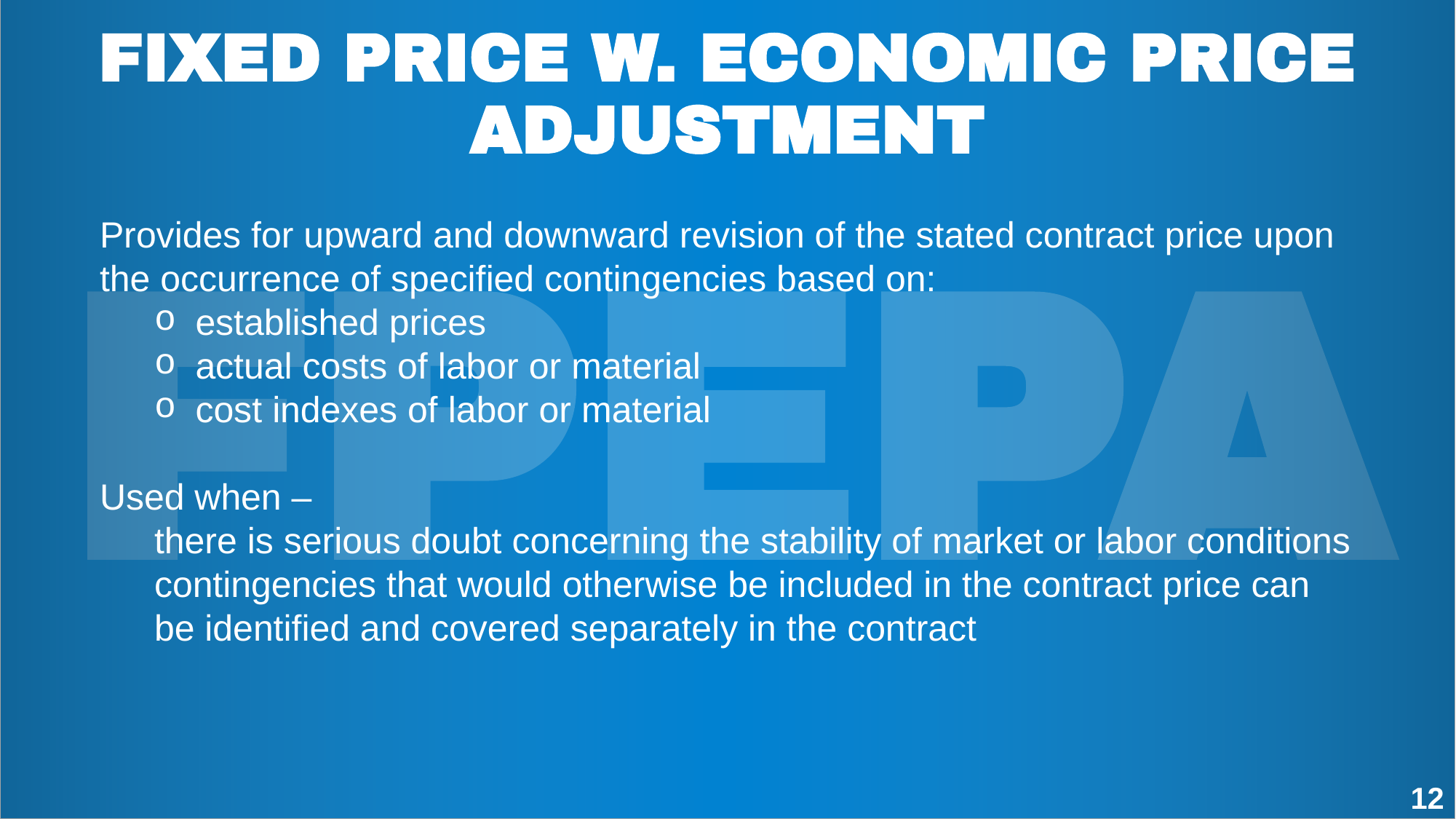

FIXED PRICE W. ECONOMIC PRICE ADJUSTMENT
FPEPA
Provides for upward and downward revision of the stated contract price upon the occurrence of specified contingencies based on:
established prices
actual costs of labor or material
cost indexes of labor or material
Used when –
there is serious doubt concerning the stability of market or labor conditions
contingencies that would otherwise be included in the contract price can be identified and covered separately in the contract
12